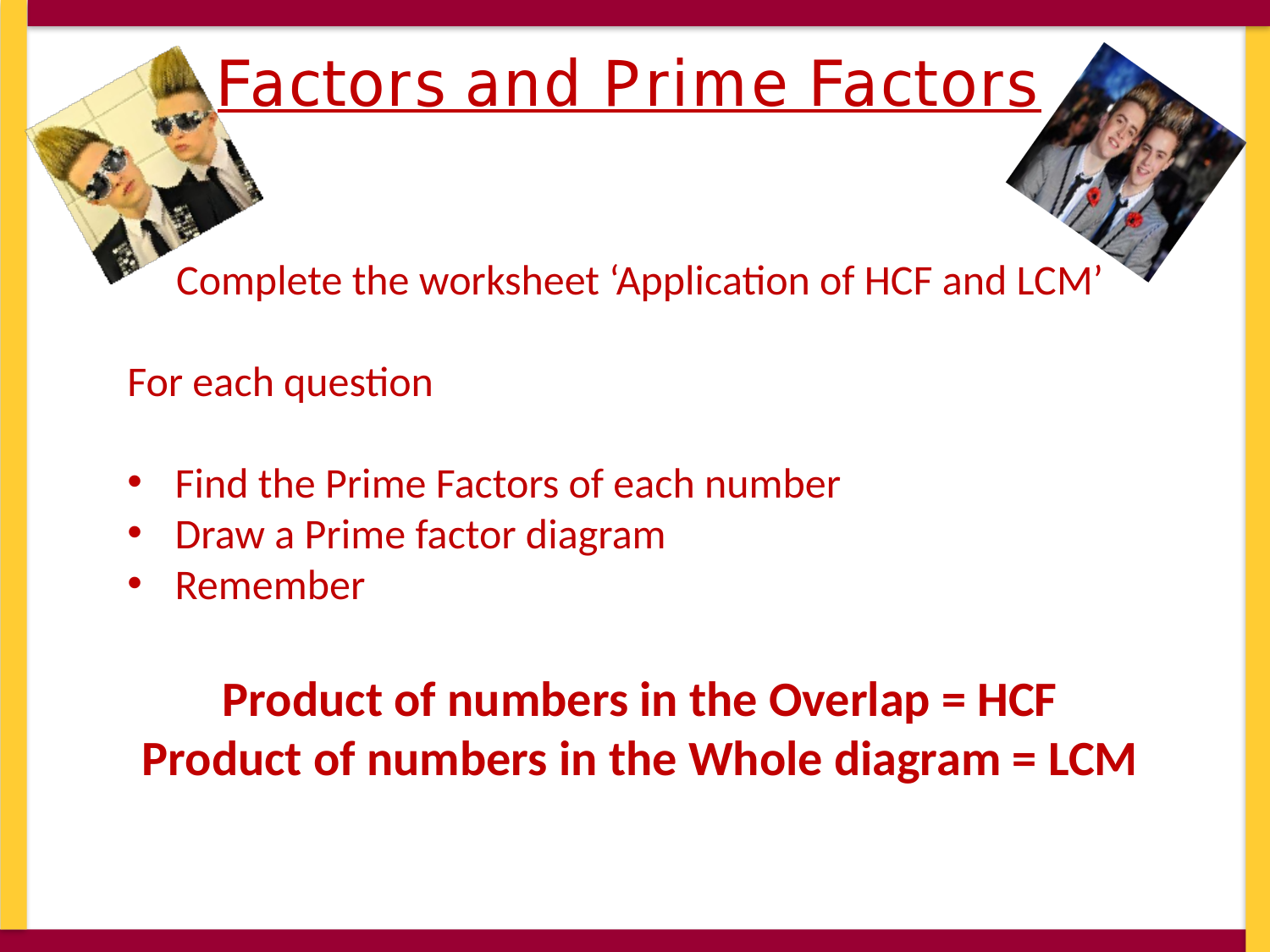

Complete the worksheet ‘Application of HCF and LCM’

For each question

Find the Prime Factors of each number
Draw a Prime factor diagram
Remember

Product of numbers in the Overlap = HCF
Product of numbers in the Whole diagram = LCM